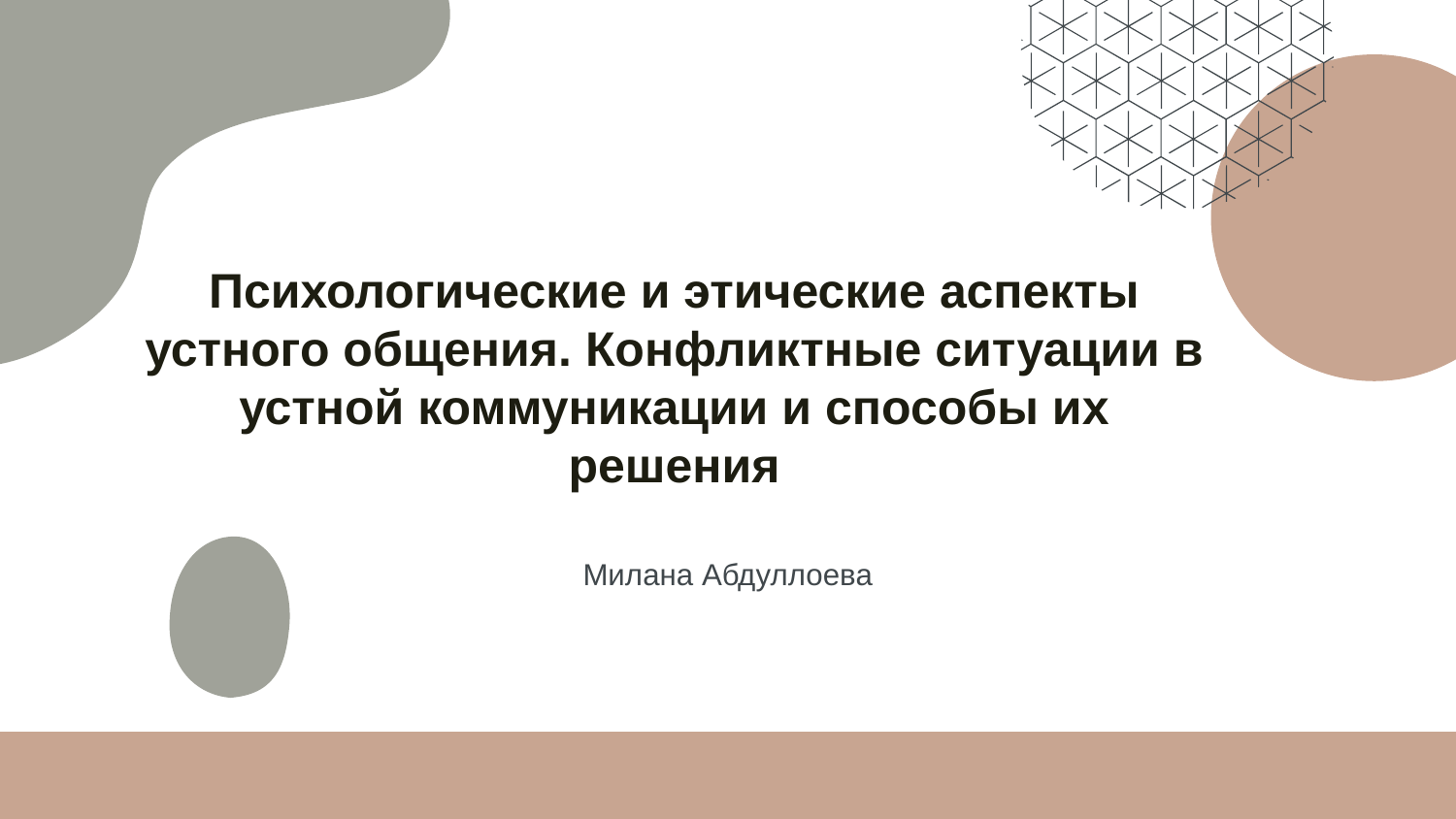

# Психологические и этические аспекты устного общения. Конфликтные ситуации в устной коммуникации и способы их решения
Милана Абдуллоева